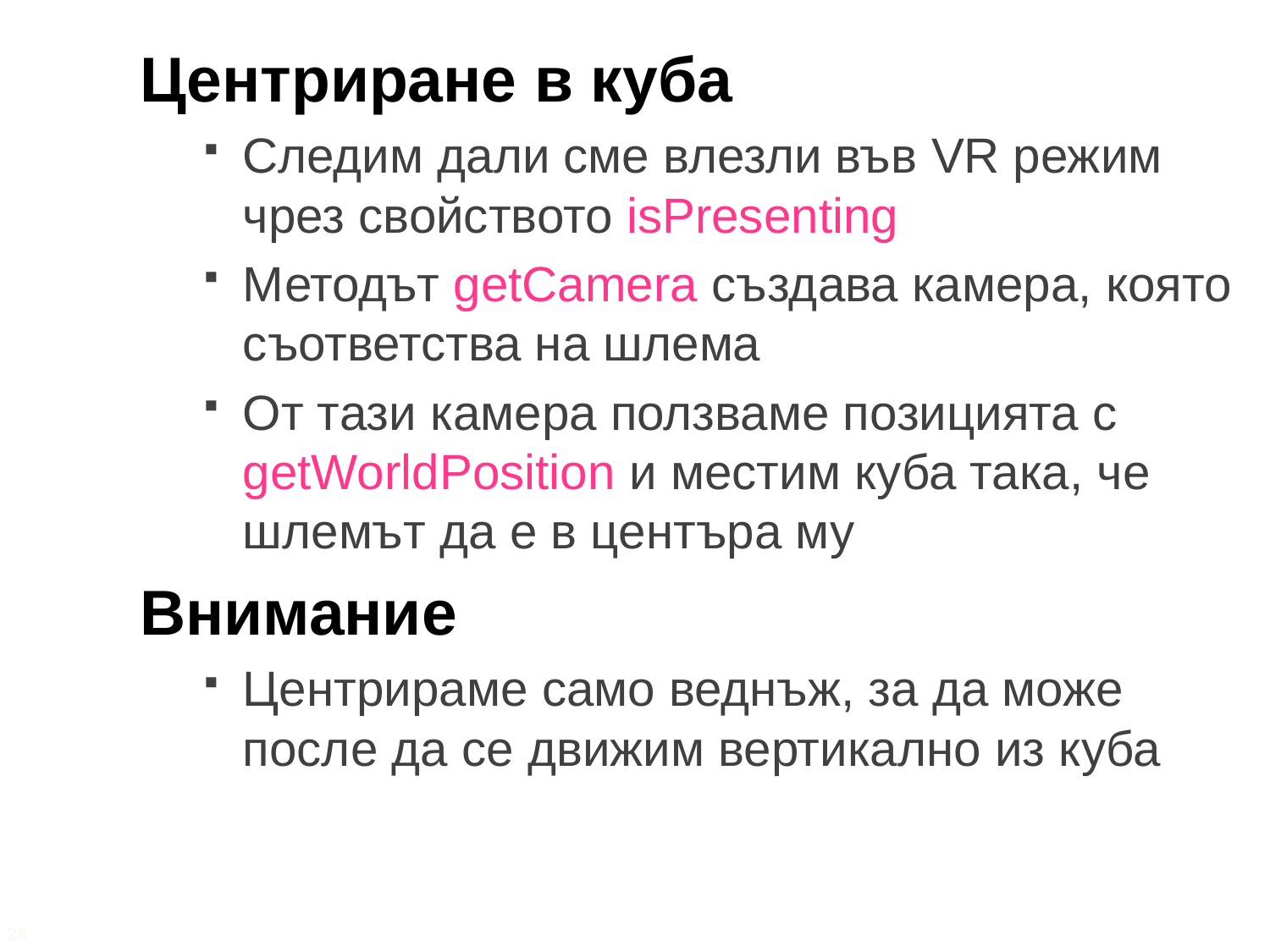

Центриране в куба
Следим дали сме влезли във VR режим чрез свойството isPresenting
Методът getCamera създава камера, която съответства на шлема
От тази камера ползваме позицията с getWorldPosition и местим куба така, че шлемът да е в центъра му
Внимание
Центрираме само веднъж, за да може после да се движим вертикално из куба